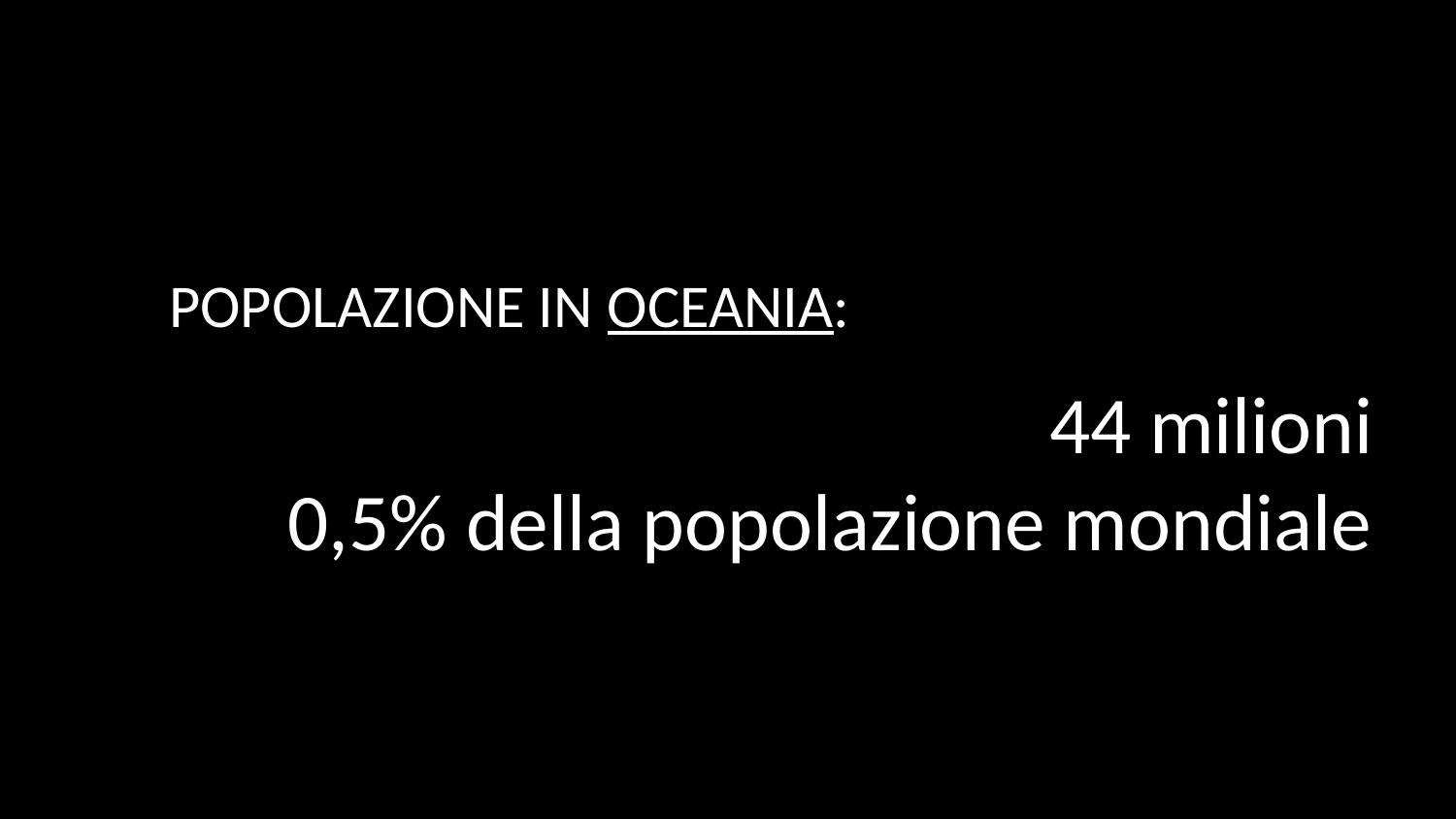

POPOLAZIONE IN OCEANIA:
44 milioni
0,5% della popolazione mondiale